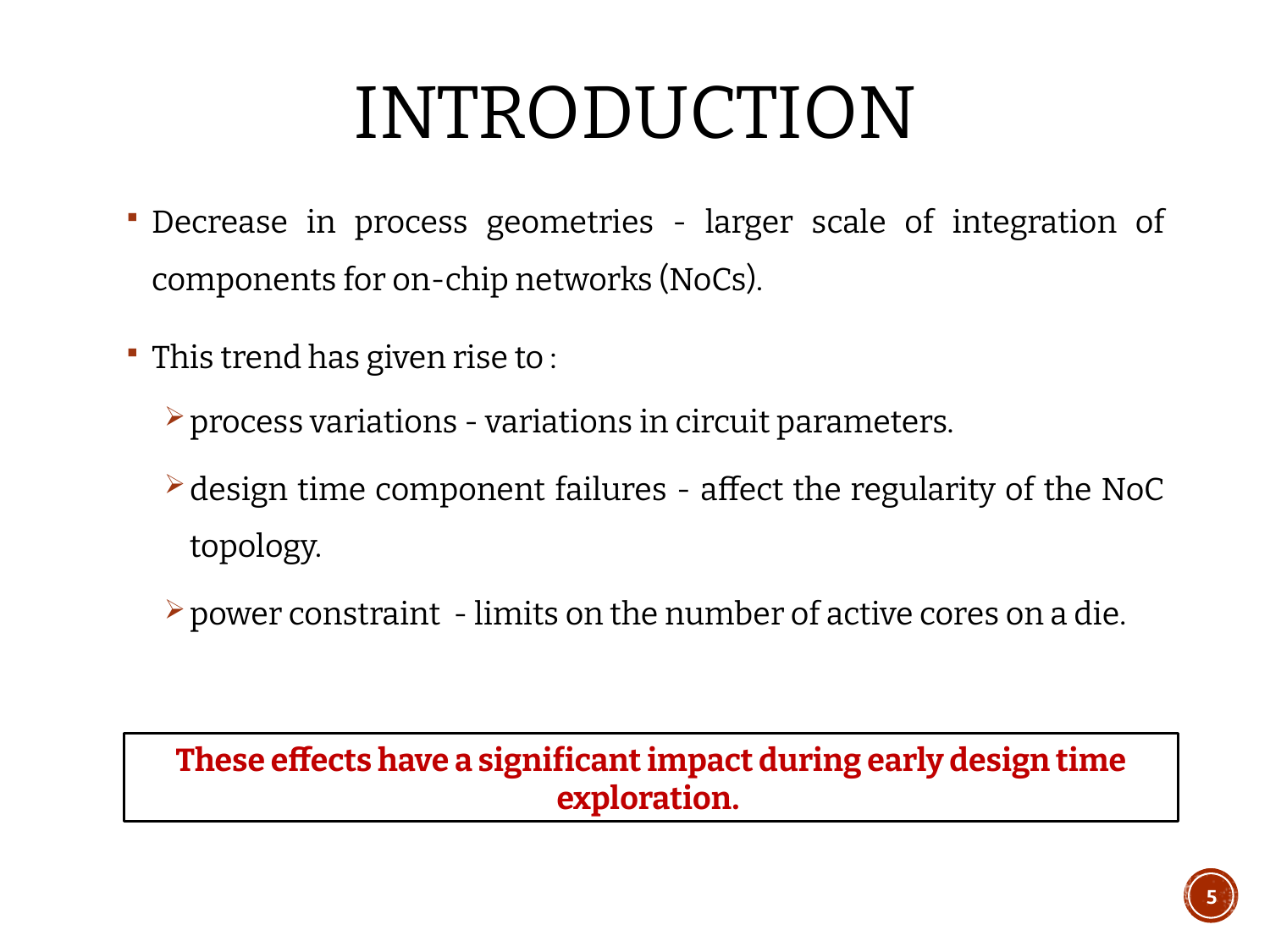

# INTRODUCTION
Decrease in process geometries - larger scale of integration of components for on-chip networks (NoCs).
This trend has given rise to :
process variations - variations in circuit parameters.
design time component failures - affect the regularity of the NoC topology.
power constraint  - limits on the number of active cores on a die.

These effects have a significant impact during early design time exploration.
5